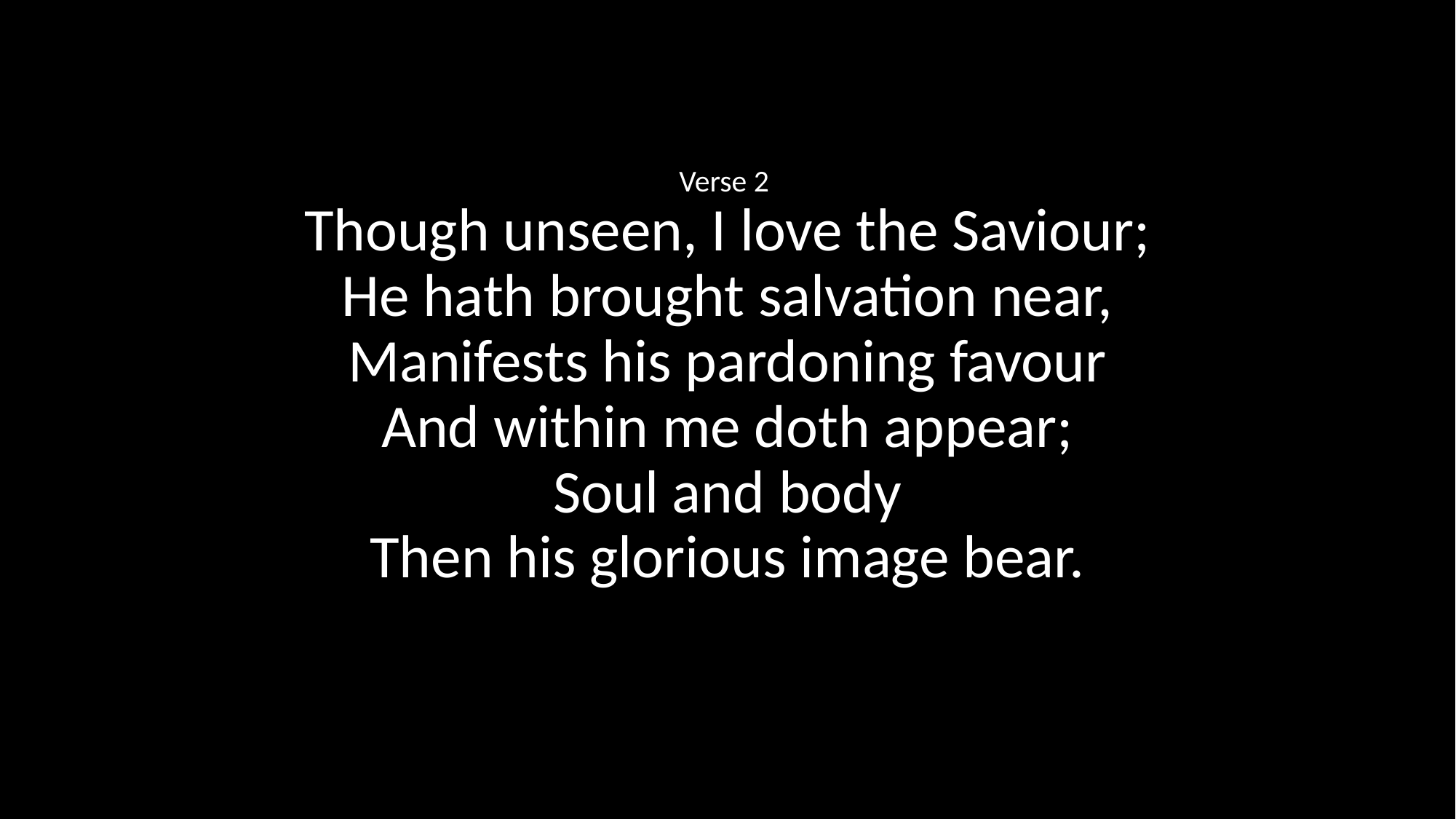

Verse 2
Though unseen, I love the Saviour;
He hath brought salvation near,
Manifests his pardoning favour
And within me doth appear;
Soul and body
Then his glorious image bear.